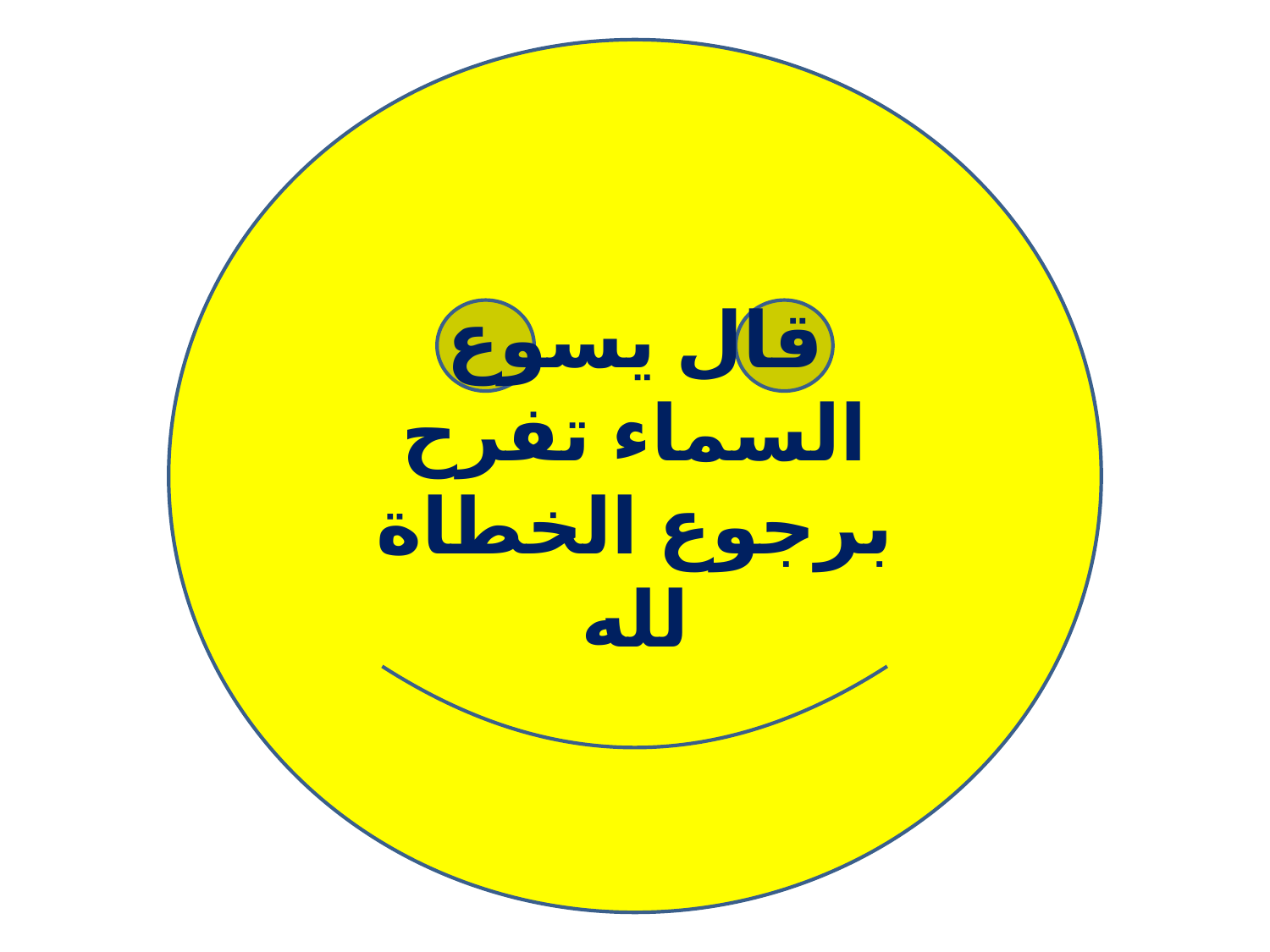

قال يسوع السماء تفرح برجوع الخطاة لله